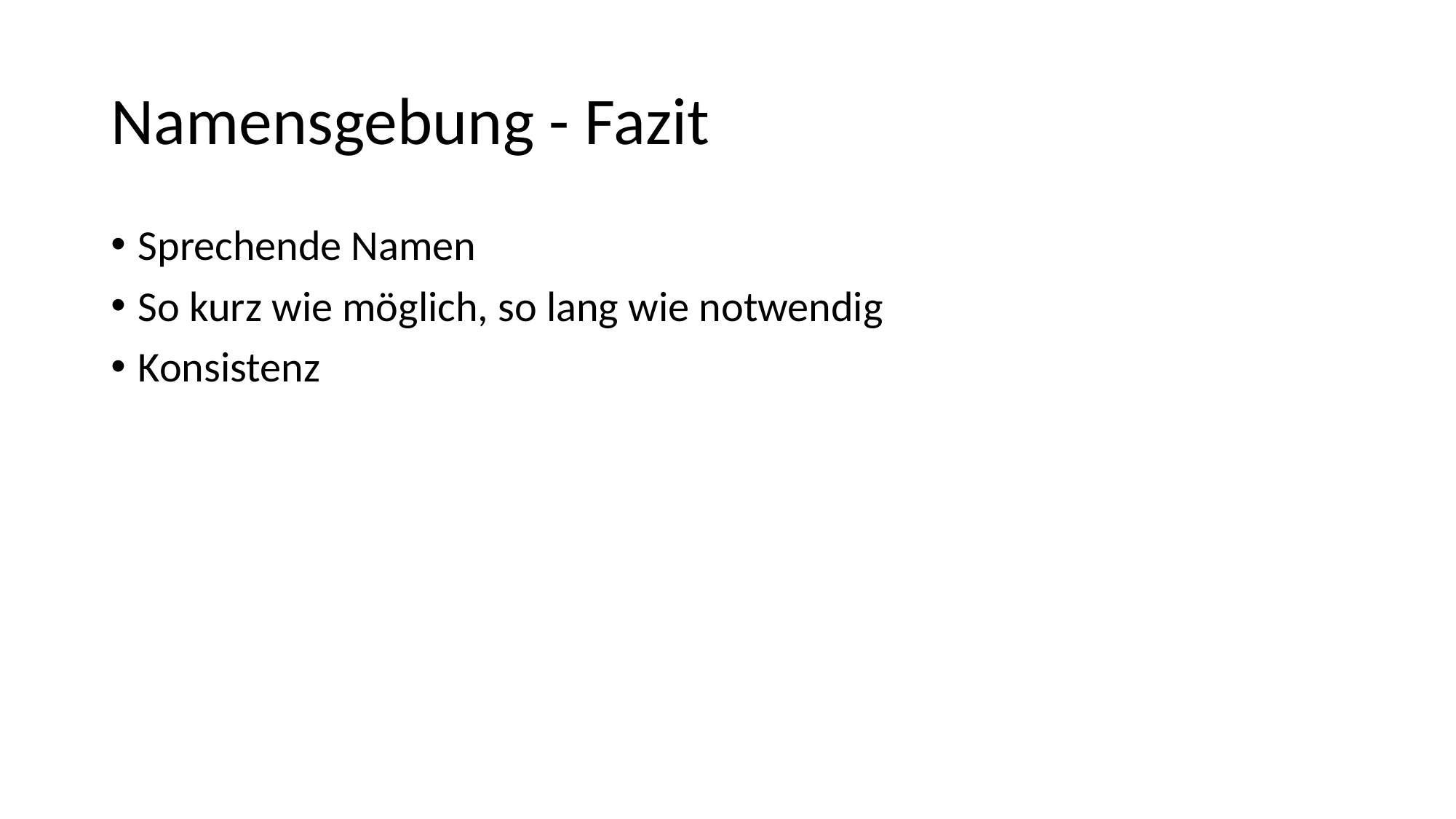

# Namensgebung - Fazit
Sprechende Namen
So kurz wie möglich, so lang wie notwendig
Konsistenz